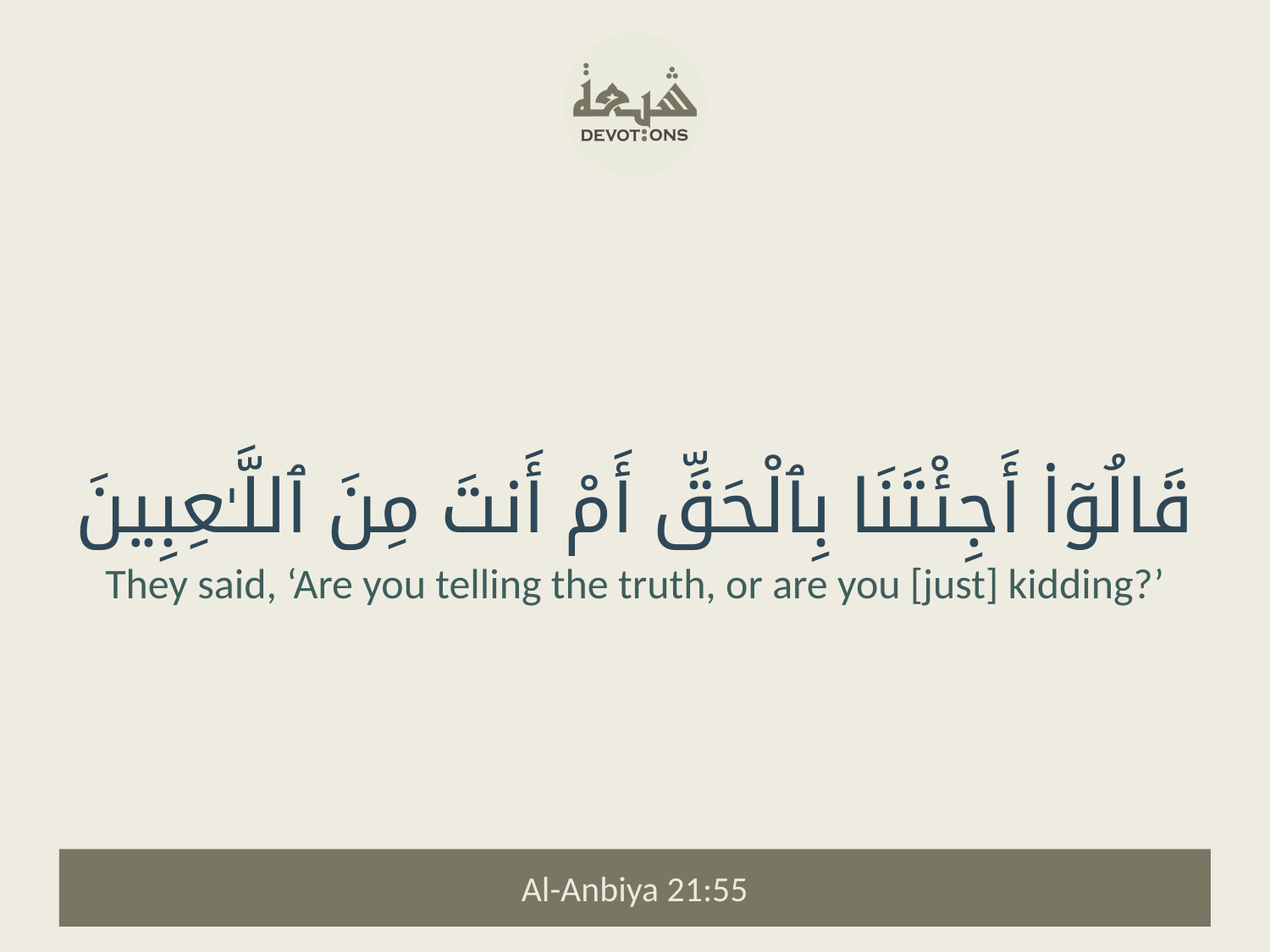

قَالُوٓا۟ أَجِئْتَنَا بِٱلْحَقِّ أَمْ أَنتَ مِنَ ٱللَّـٰعِبِينَ
They said, ‘Are you telling the truth, or are you [just] kidding?’
Al-Anbiya 21:55